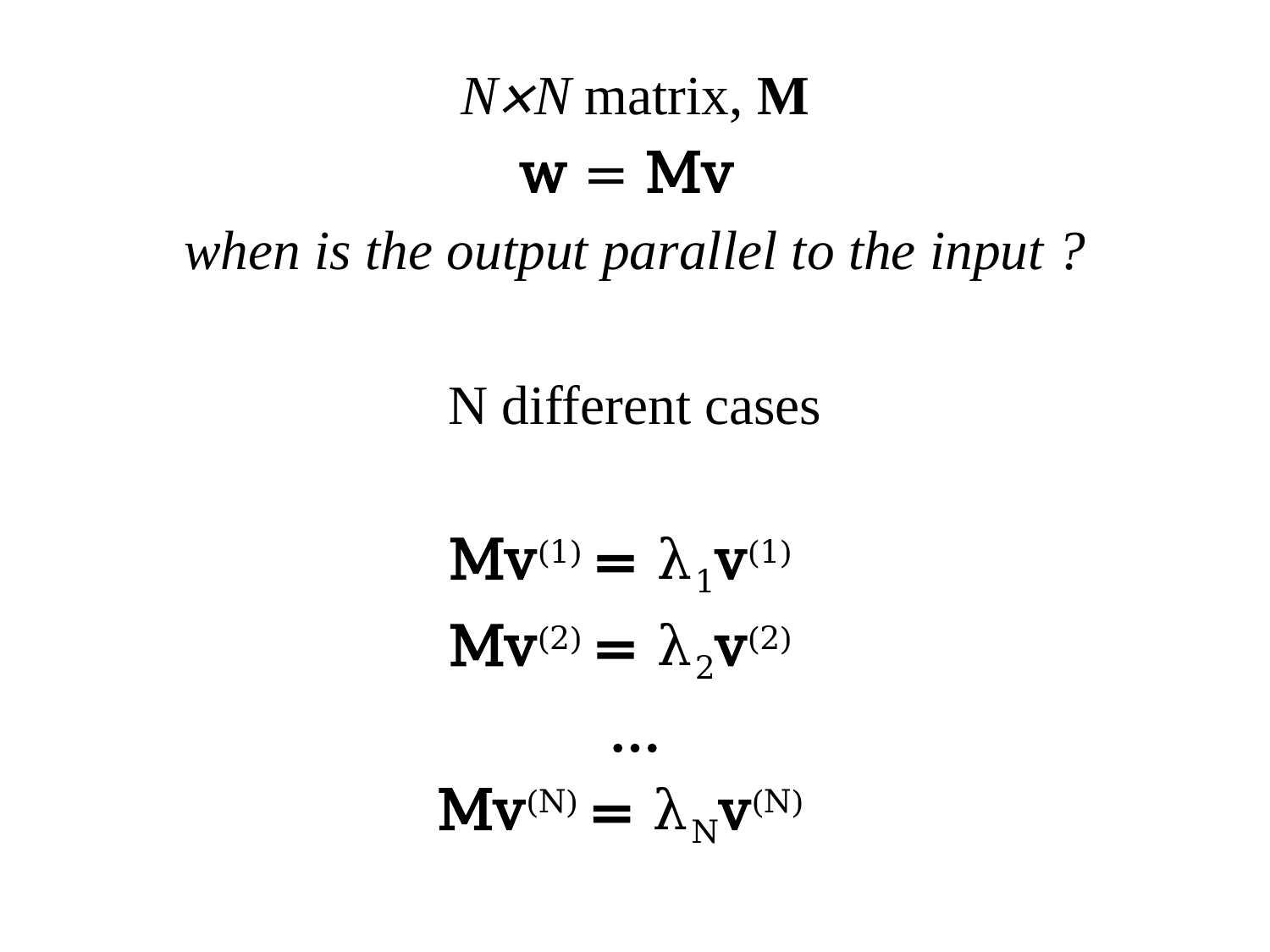

N×N matrix, M
w = Mv
when is the output parallel to the input ?

N different cases

Mv(1) = λ1v(1)
Mv(2) = λ2v(2)
…
Mv(N) = λNv(N)